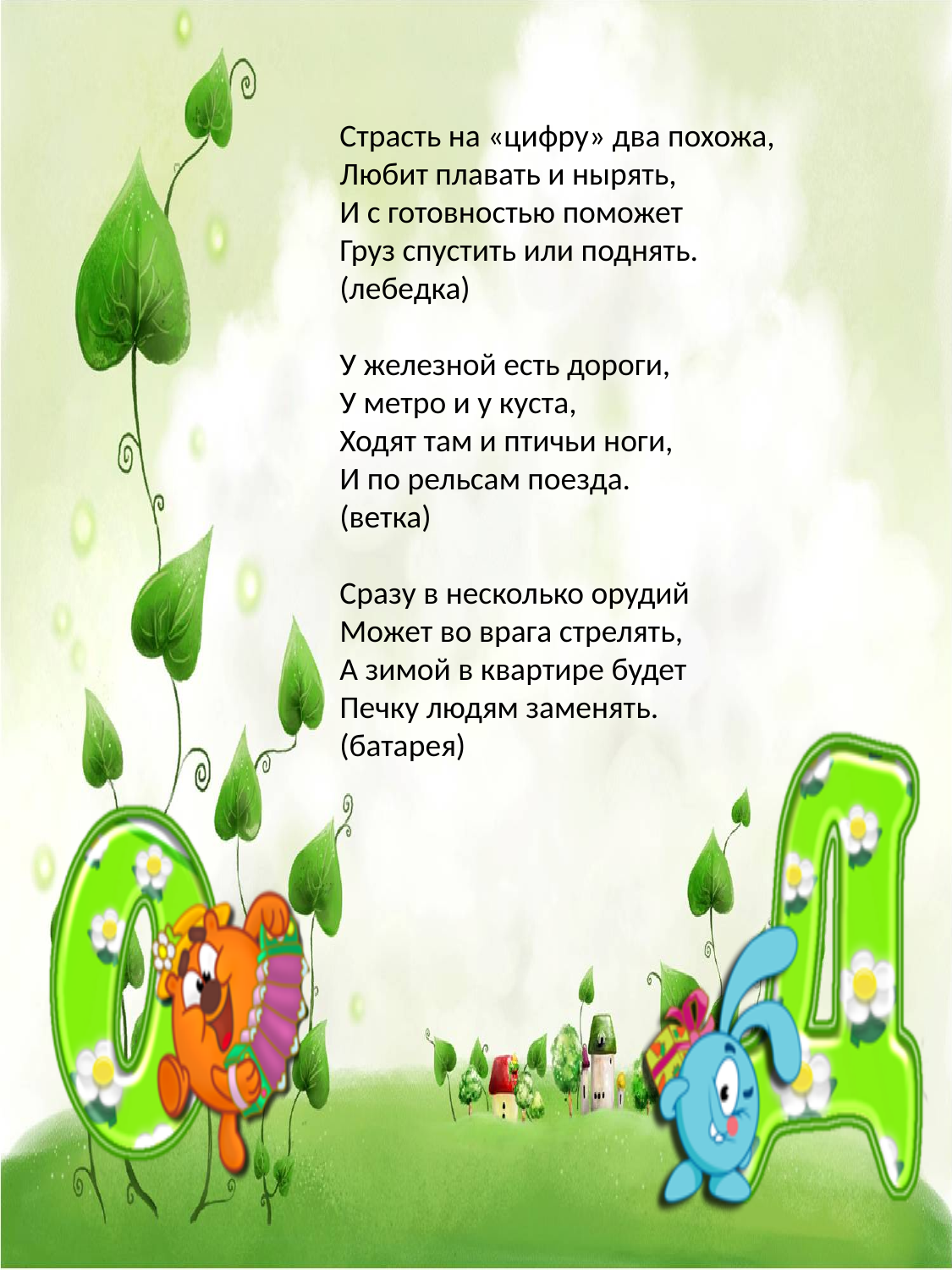

Страсть на «цифру» два похожа,
Любит плавать и нырять,
И с готовностью поможет
Груз спустить или поднять.
(лебедка)
У железной есть дороги,
У метро и у куста,
Ходят там и птичьи ноги,
И по рельсам поезда.
(ветка)
Сразу в несколько орудий
Может во врага стрелять,
А зимой в квартире будет
Печку людям заменять.
(батарея)